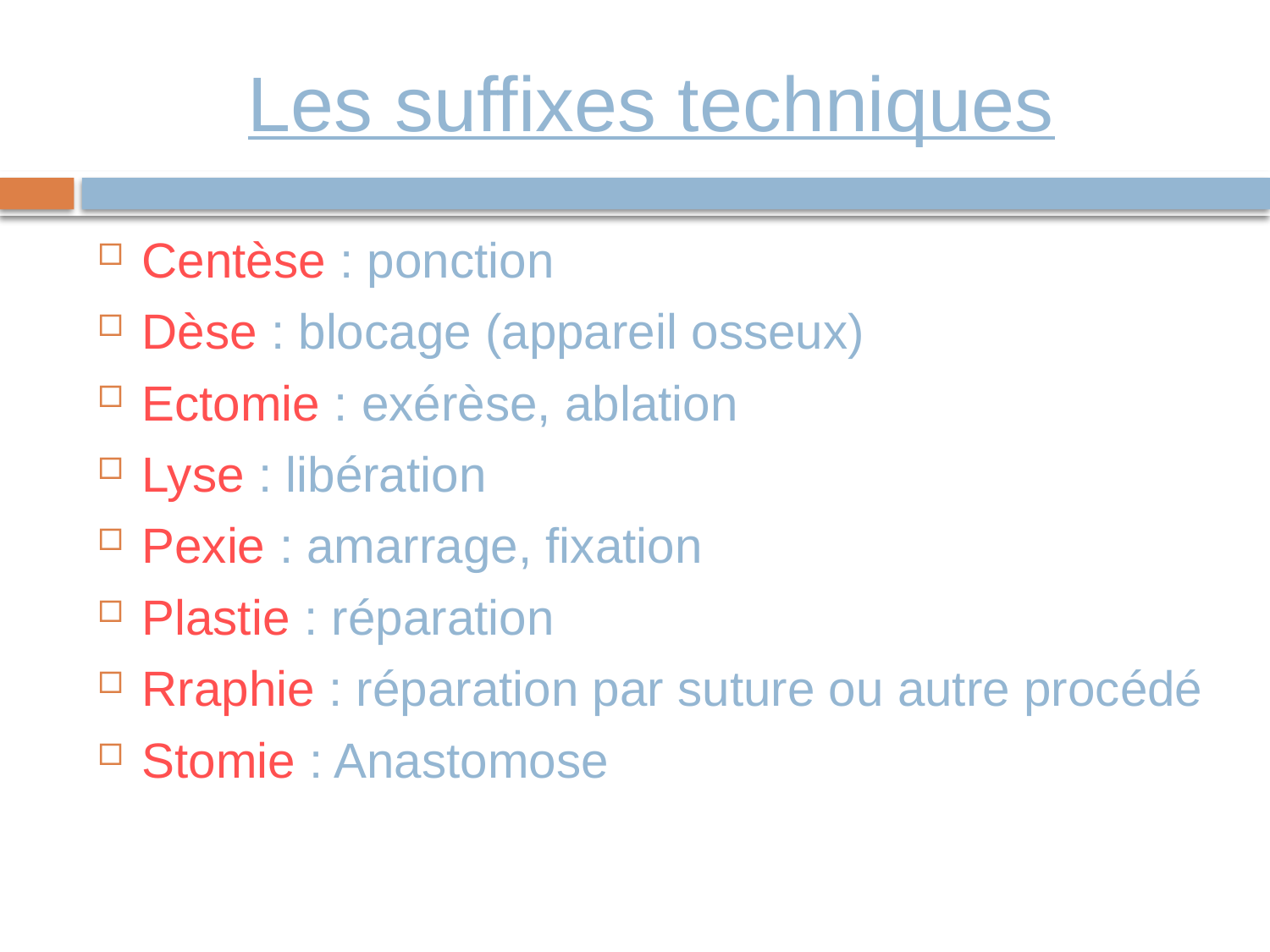

# Les suffixes techniques
Centèse : ponction
Dèse : blocage (appareil osseux)
Ectomie : exérèse, ablation
Lyse : libération
Pexie : amarrage, fixation
Plastie : réparation
Rraphie : réparation par suture ou autre procédé
Stomie : Anastomose